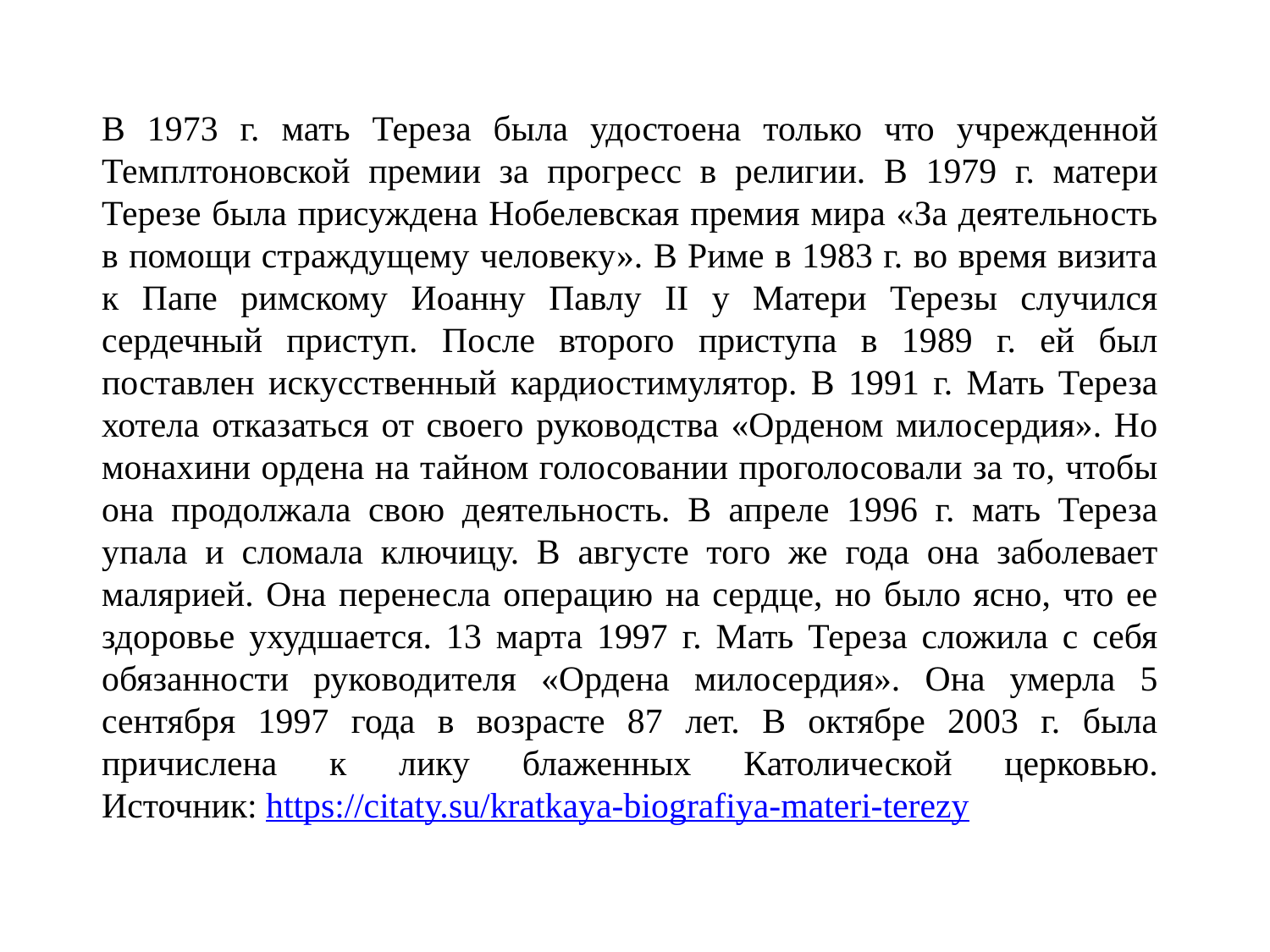

В 1973 г. мать Тереза была удостоена только что учрежденной Темплтоновской премии за прогресс в религии. В 1979 г. матери Терезе была присуждена Нобелевская премия мира «За деятельность в помощи страждущему человеку». В Риме в 1983 г. во время визита к Папе римскому Иоанну Павлу II у Матери Терезы случился сердечный приступ. После второго приступа в 1989 г. ей был поставлен искусственный кардиостимулятор. В 1991 г. Мать Тереза хотела отказаться от своего руководства «Орденом милосердия». Но монахини ордена на тайном голосовании проголосовали за то, чтобы она продолжала свою деятельность. В апреле 1996 г. мать Тереза упала и сломала ключицу. В августе того же года она заболевает малярией. Она перенесла операцию на сердце, но было ясно, что ее здоровье ухудшается. 13 марта 1997 г. Мать Тереза сложила с себя обязанности руководителя «Ордена милосердия». Она умерла 5 сентября 1997 года в возрасте 87 лет. В октябре 2003 г. была причислена к лику блаженных Католической церковью.
Источник: https://citaty.su/kratkaya-biografiya-materi-terezy